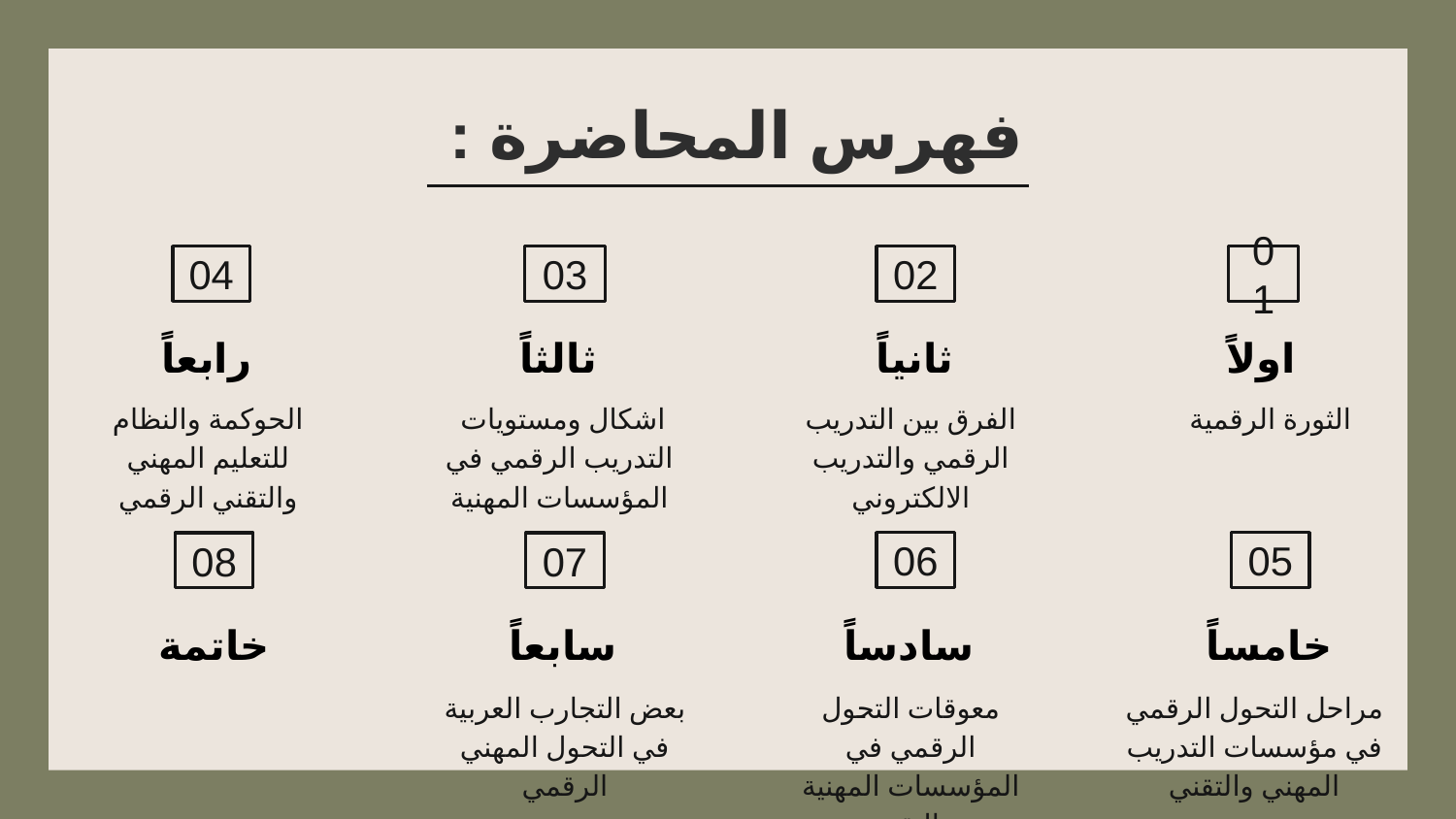

# فهرس المحاضرة :
04
03
02
01
ثالثاً
ثانياً
اولاً
رابعاً
الحوكمة والنظام للتعليم المهني والتقني الرقمي
 اشكال ومستويات التدريب الرقمي في المؤسسات المهنية
الفرق بين التدريب الرقمي والتدريب الالكتروني
الثورة الرقمية
06
05
07
08
خاتمة
سابعاً
سادساً
خامساً
بعض التجارب العربية في التحول المهني الرقمي
معوقات التحول الرقمي في المؤسسات المهنية والتقنية
مراحل التحول الرقمي في مؤسسات التدريب المهني والتقني